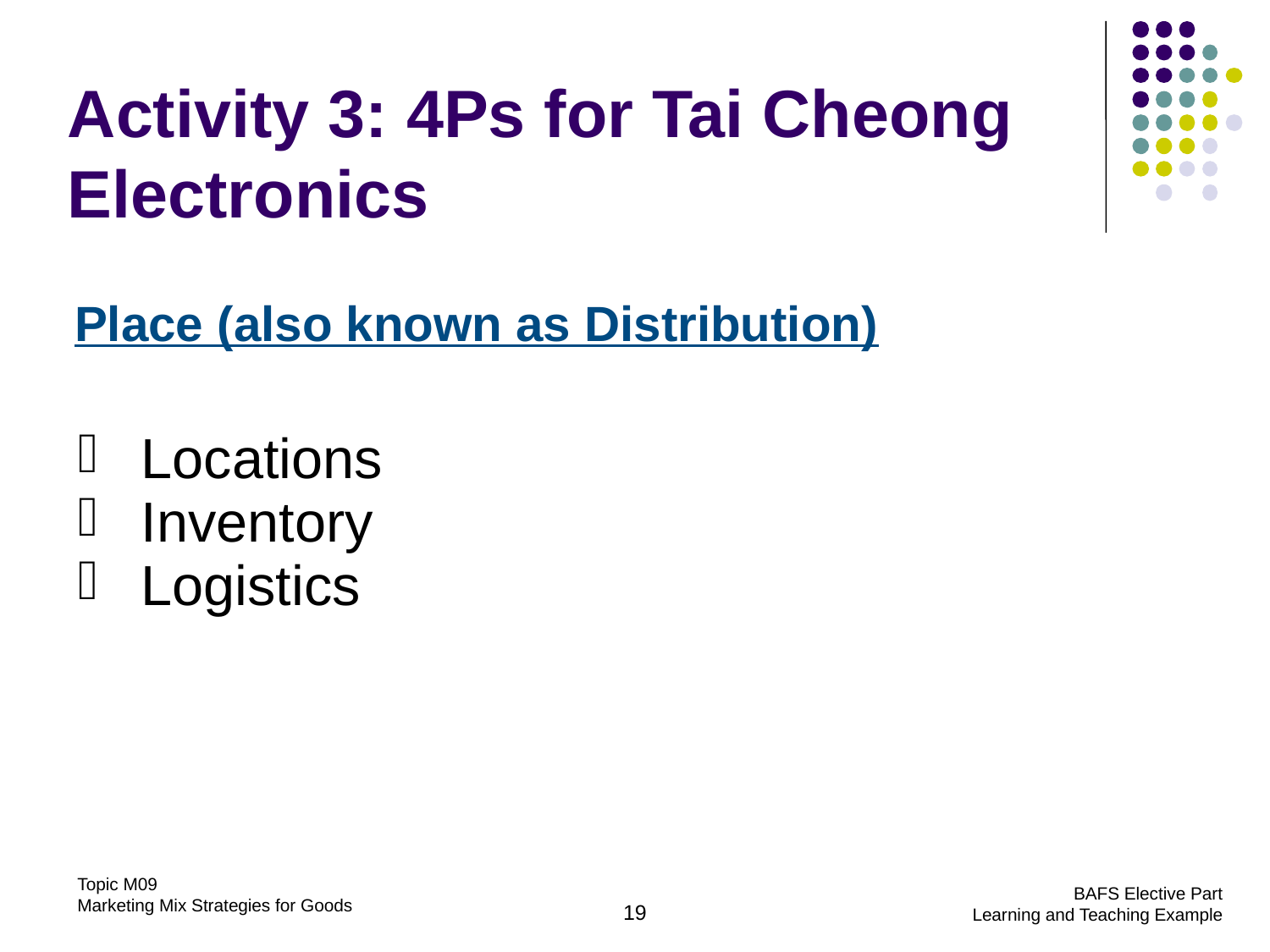

# Activity 3: 4Ps for Tai Cheong Electronics
Place (also known as Distribution)

| Locations Inventory Logistics |  |
| --- | --- |

19